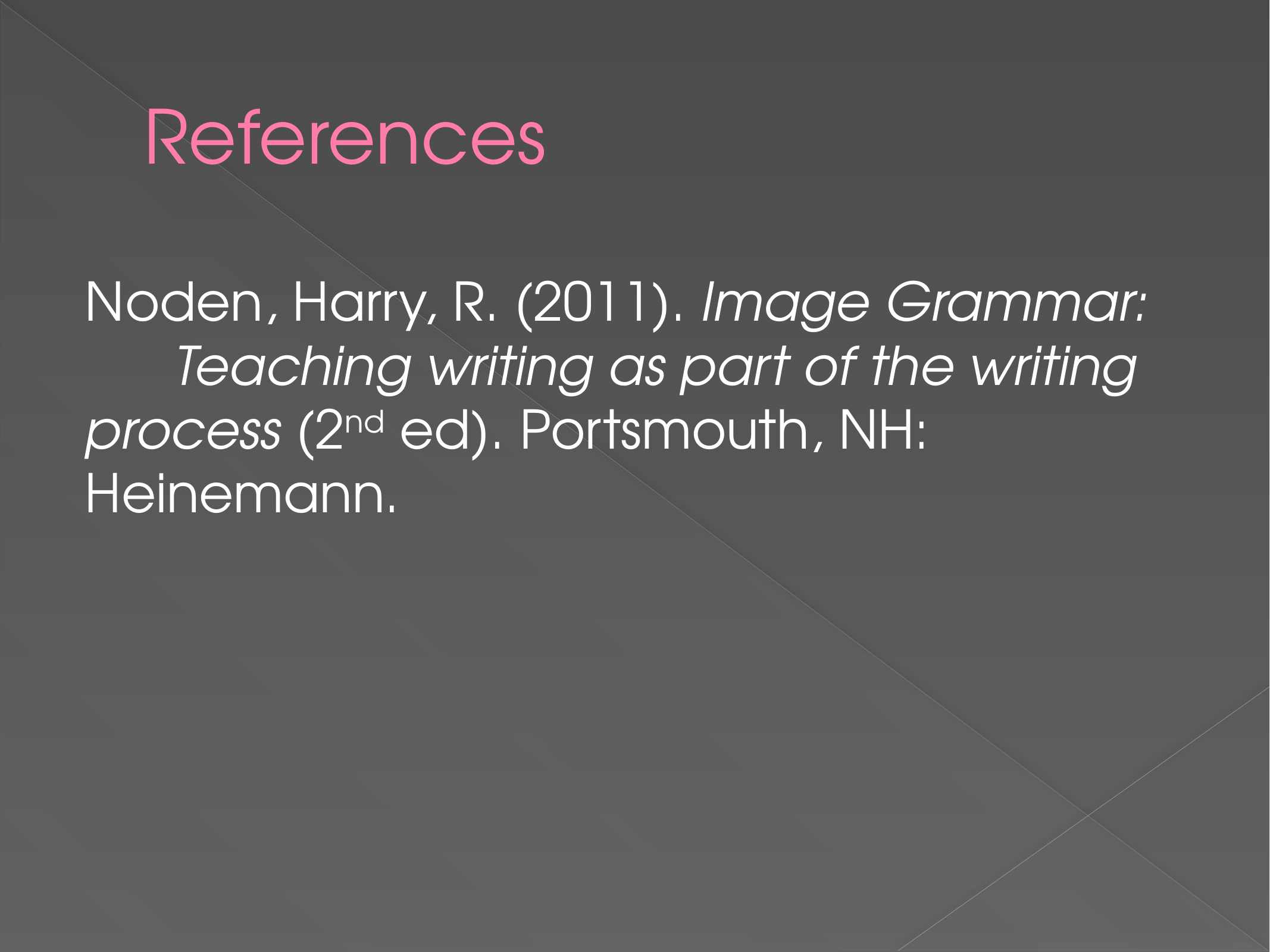

# References
Noden, Harry, R. (2011). Image Grammar: 	Teaching writing as part of the writing 	process (2nd ed). Portsmouth, NH: 	Heinemann.